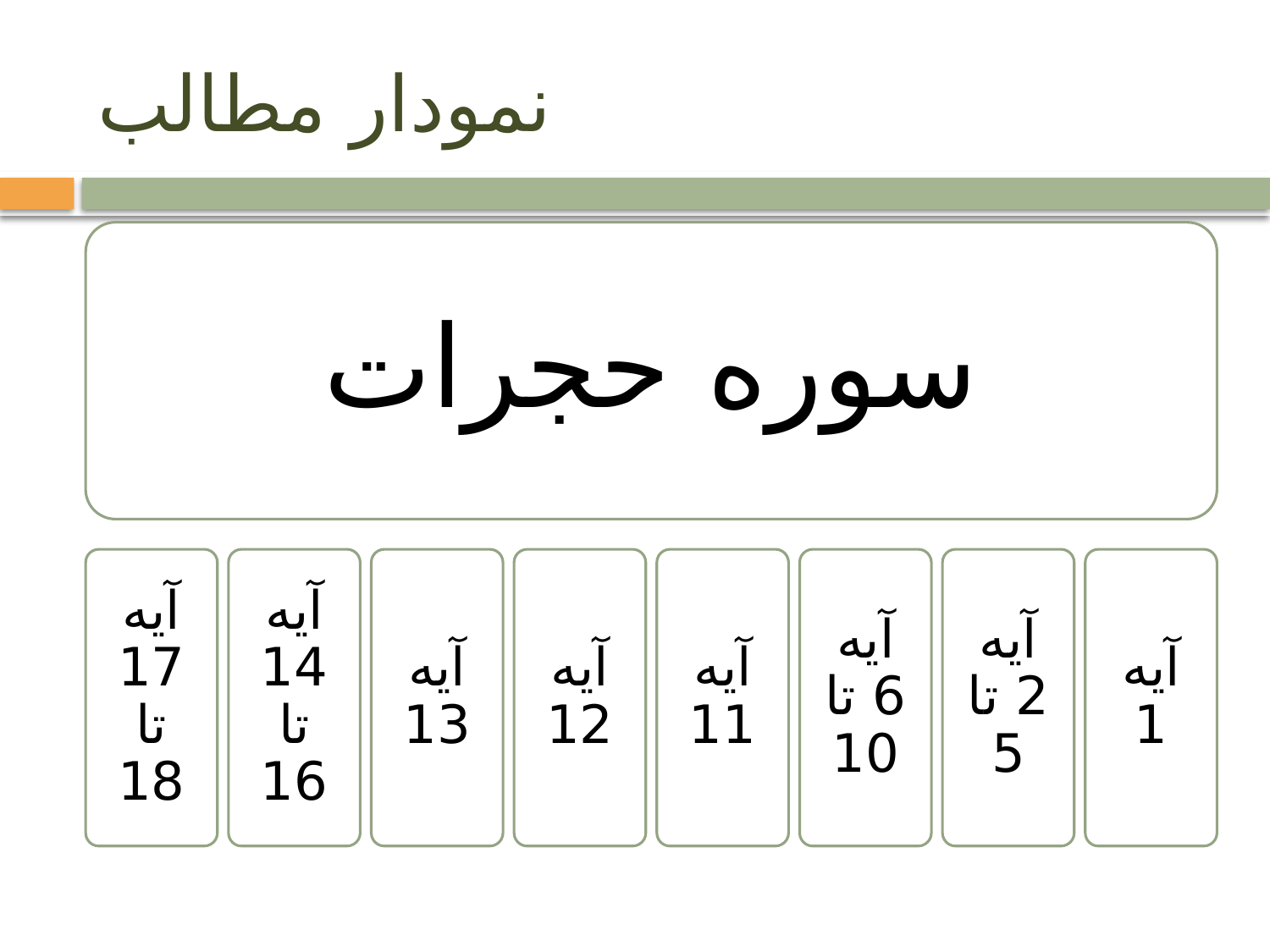

# نمودار مطالب
سوره حجرات
آیه 17 تا 18
آیه 14 تا 16
آیه 13
آیه 12
آیه 11
آیه 6 تا 10
آیه 2 تا 5
آیه 1